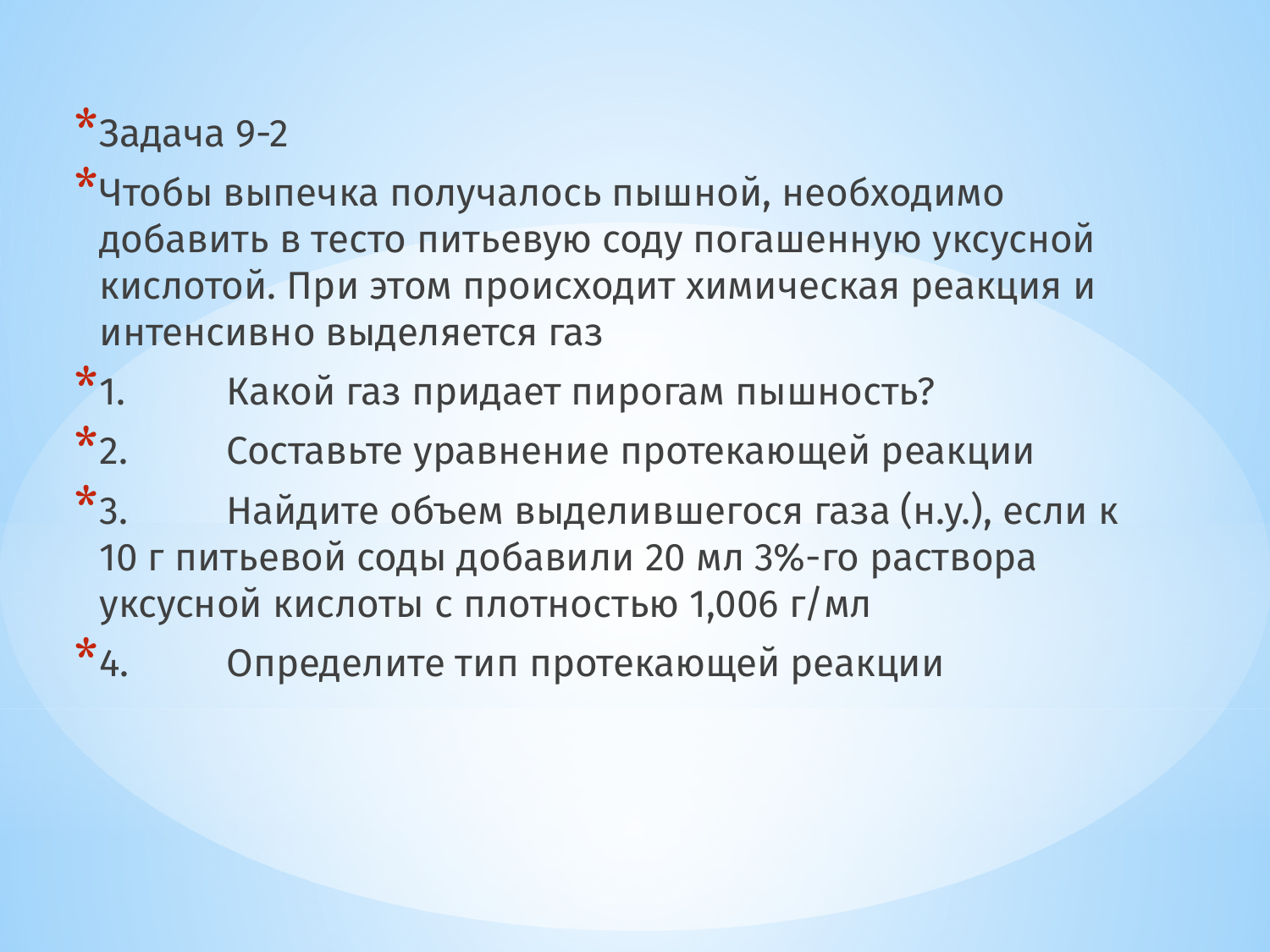

Задача 9-2
Чтобы выпечка получалось пышной, необходимо добавить в тесто питьевую соду погашенную уксусной кислотой. При этом происходит химическая реакция и интенсивно выделяется газ
1.	Какой газ придает пирогам пышность?
2.	Составьте уравнение протекающей реакции
3.	Найдите объем выделившегося газа (н.у.), если к 10 г питьевой соды добавили 20 мл 3%-го раствора уксусной кислоты с плотностью 1,006 г/мл
4.	Определите тип протекающей реакции